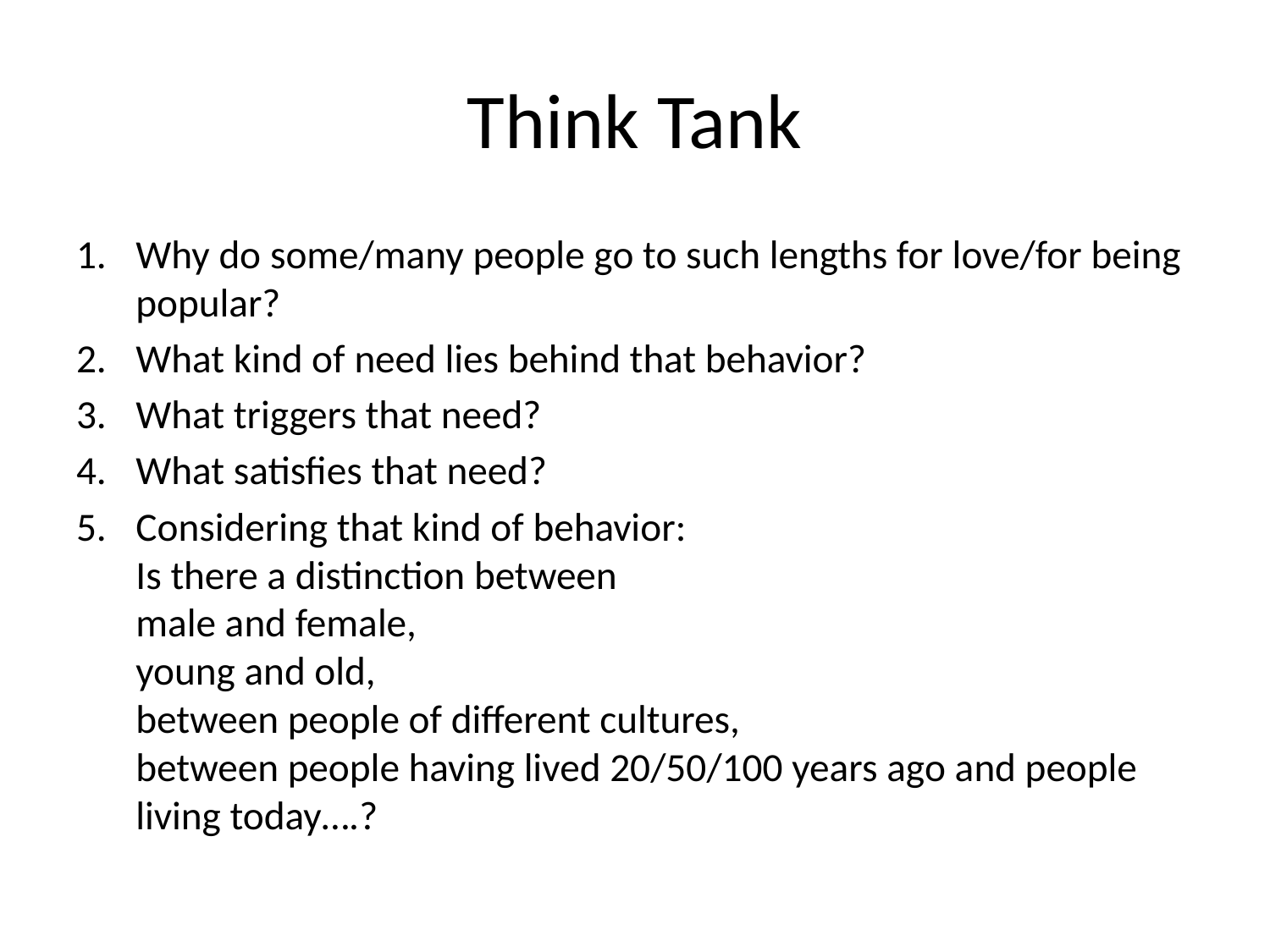

# Think Tank
Why do some/many people go to such lengths for love/for being popular?
What kind of need lies behind that behavior?
What triggers that need?
What satisfies that need?
Considering that kind of behavior:
Is there a distinction between
male and female,
young and old,
between people of different cultures,
between people having lived 20/50/100 years ago and people living today….?